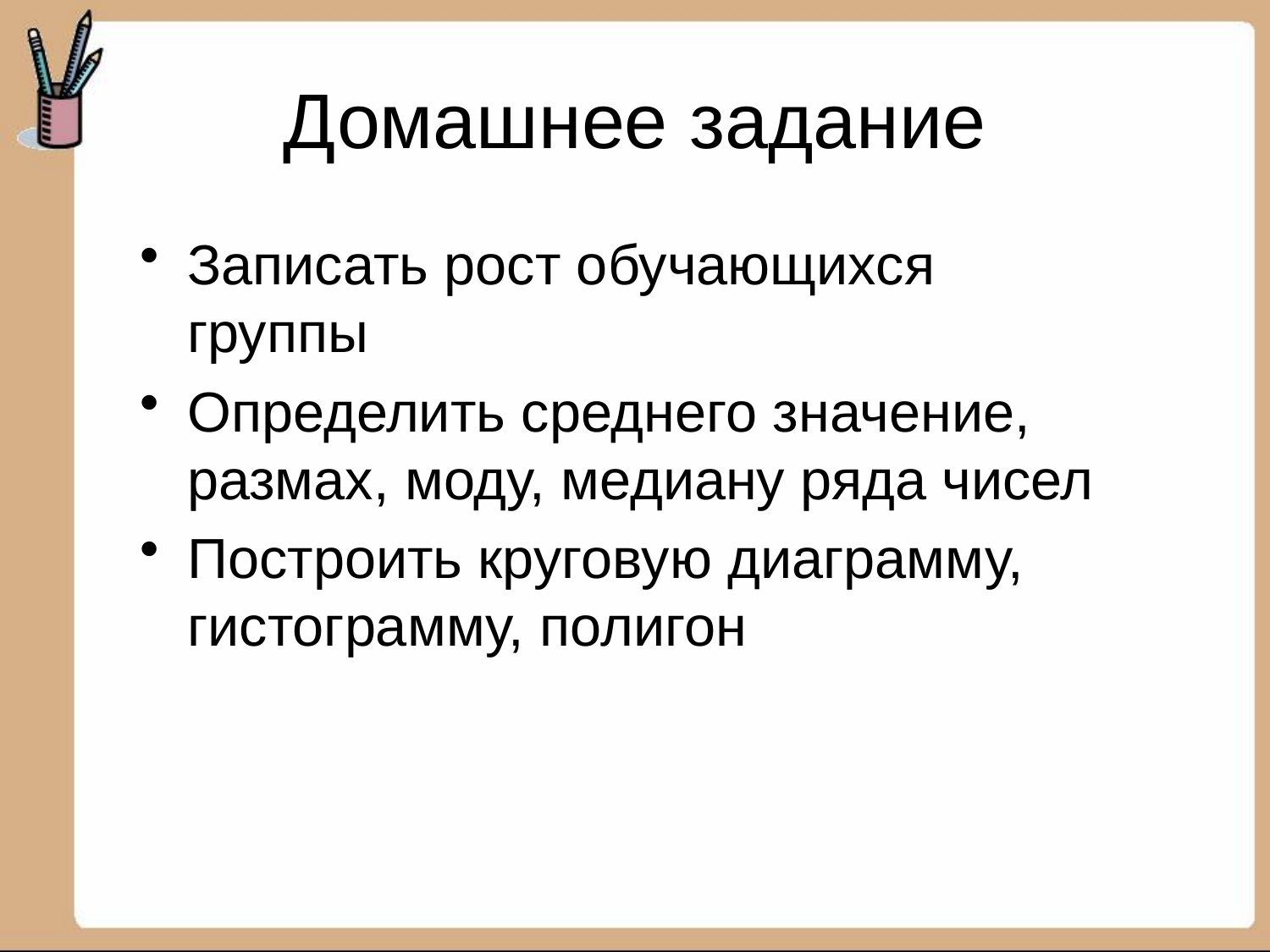

# Домашнее задание
Записать рост обучающихся группы
Определить среднего значение, размах, моду, медиану ряда чисел
Построить круговую диаграмму, гистограмму, полигон